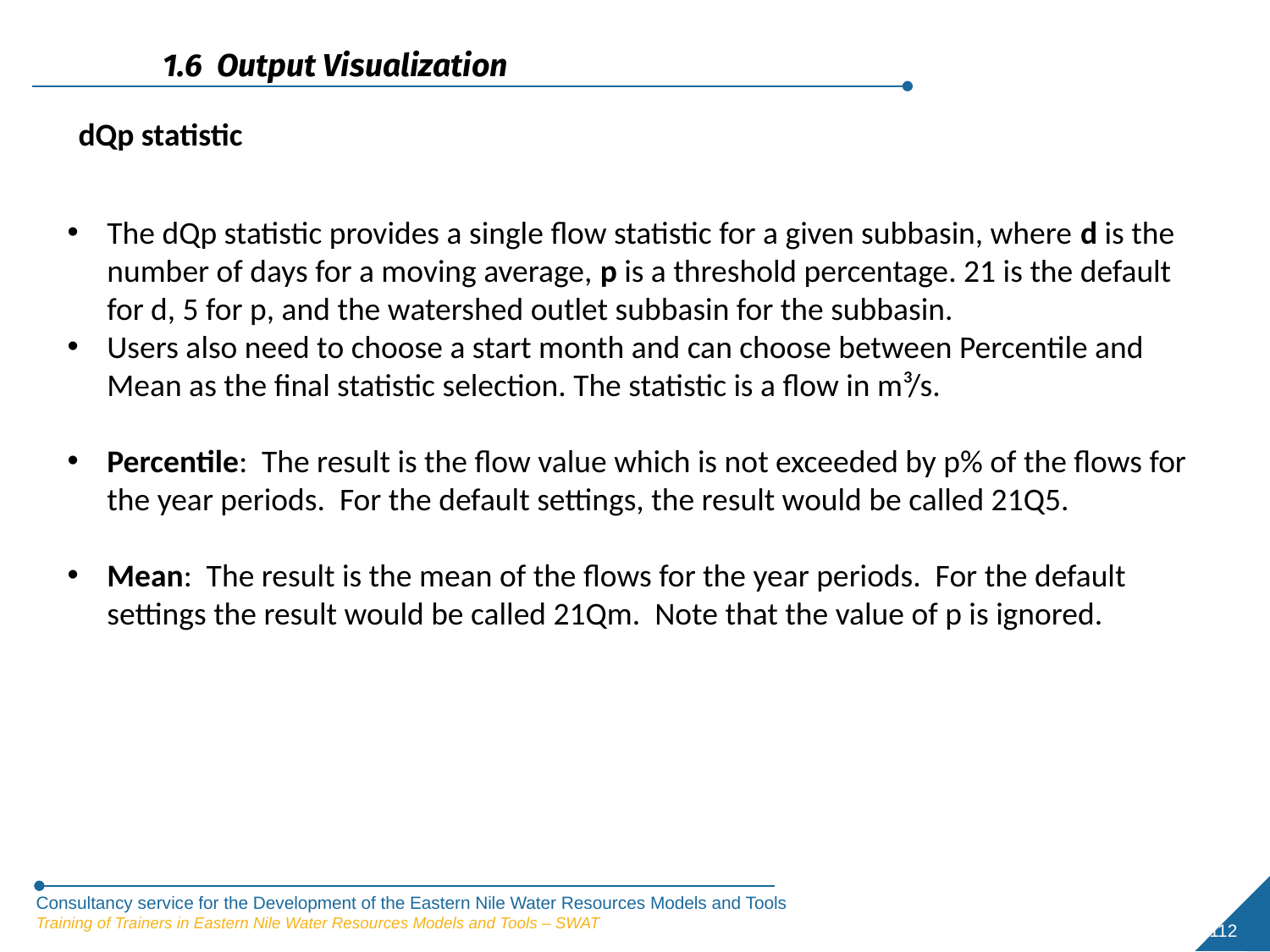

1.6  Output Visualization
dQp statistic
The dQp statistic provides a single flow statistic for a given subbasin, where d is the number of days for a moving average, p is a threshold percentage. 21 is the default for d, 5 for p, and the watershed outlet subbasin for the subbasin.
Users also need to choose a start month and can choose between Percentile and Mean as the final statistic selection. The statistic is a flow in m³/s.

Percentile:  The result is the flow value which is not exceeded by p% of the flows for the year periods.  For the default settings, the result would be called 21Q5.

Mean:  The result is the mean of the flows for the year periods.  For the default settings the result would be called 21Qm.  Note that the value of p is ignored.